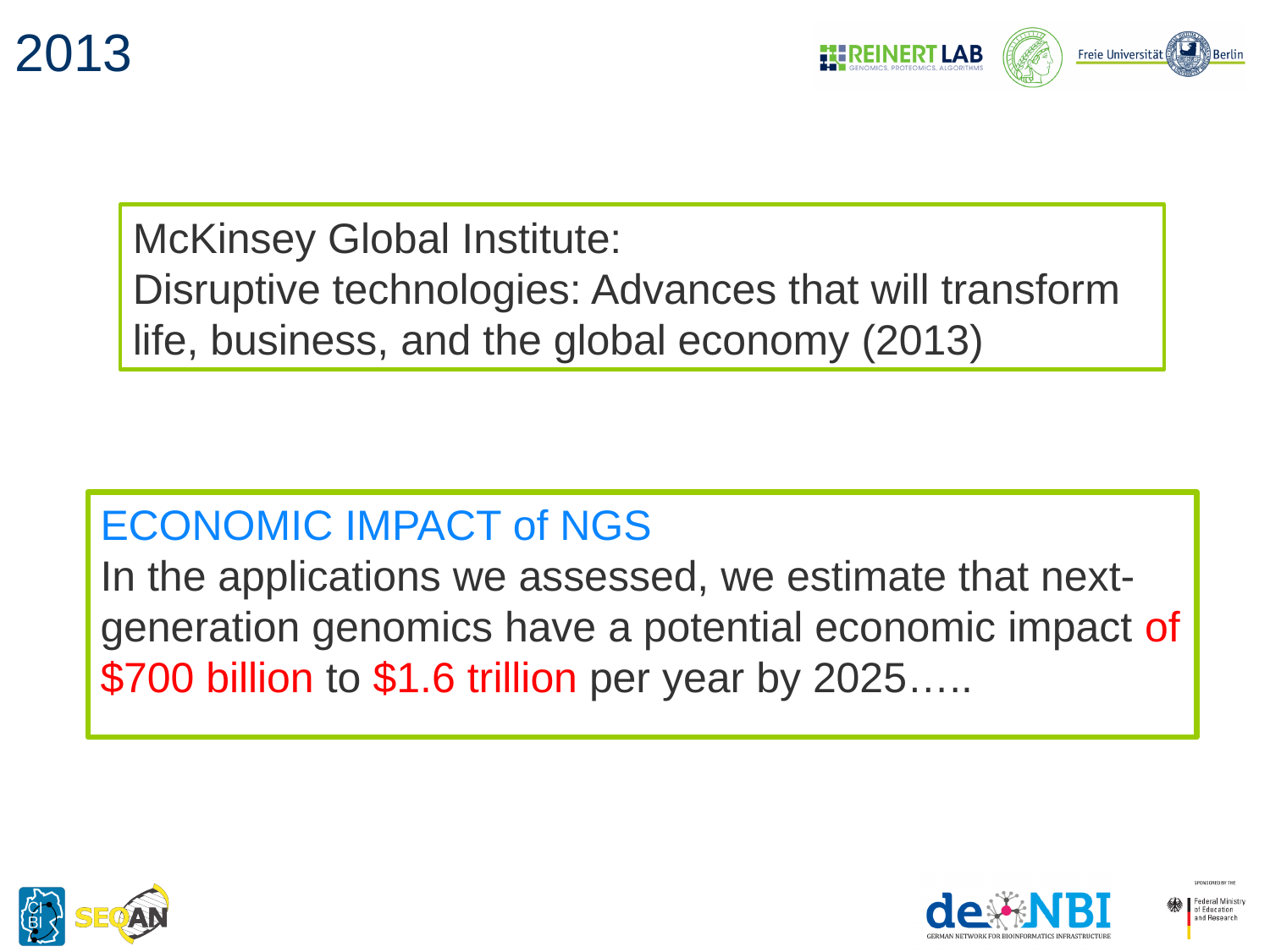

# 2013
McKinsey Global Institute:
Disruptive technologies: Advances that will transform life, business, and the global economy (2013)
ECONOMIC IMPACT of NGS
In the applications we assessed, we estimate that next-generation genomics have a potential economic impact of $700 billion to $1.6 trillion per year by 2025…..